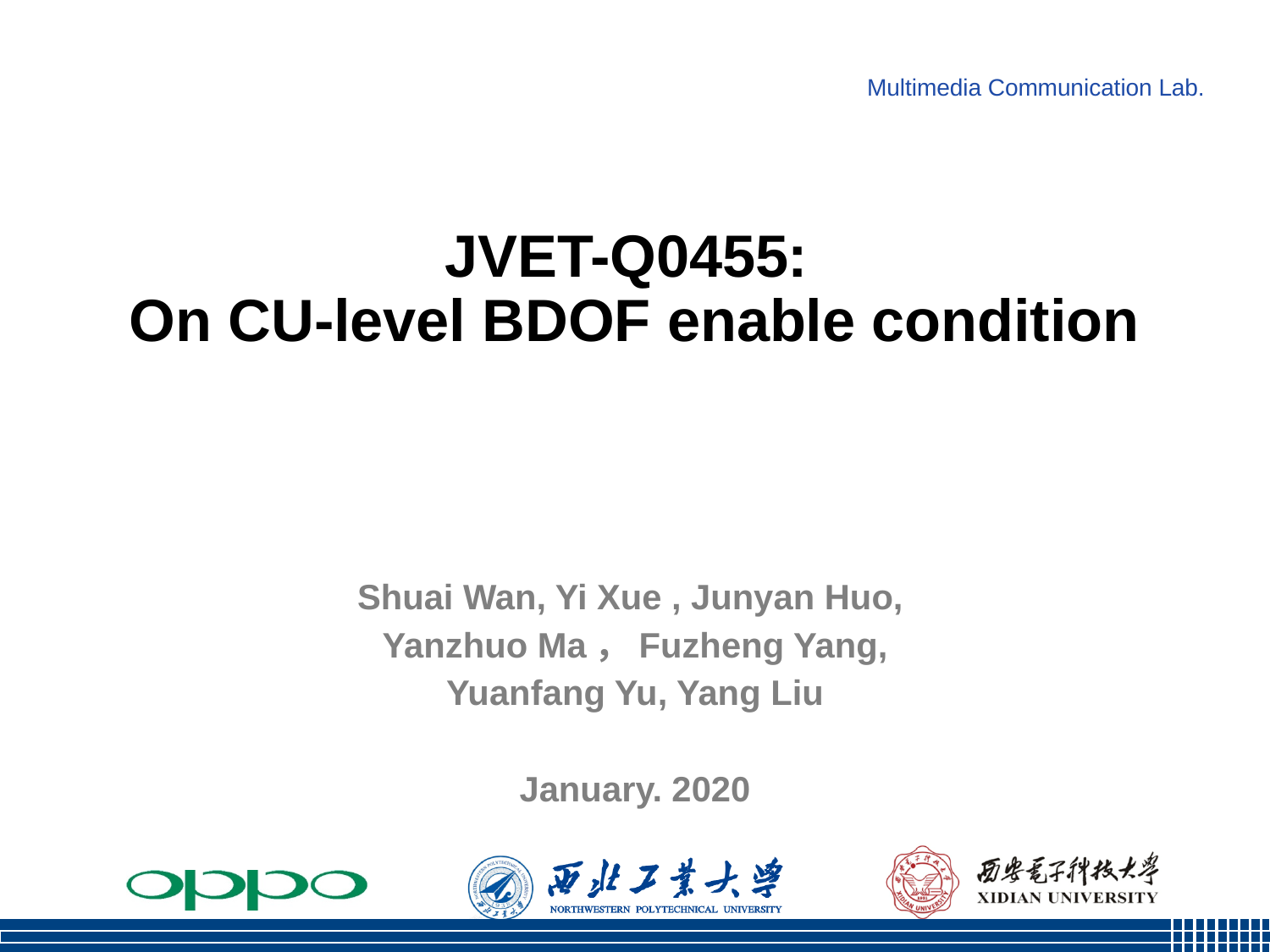

# JVET-Q0455: On CU-level BDOF enable condition
Shuai Wan, Yi Xue , Junyan Huo,
Yanzhuo Ma，Fuzheng Yang,
Yuanfang Yu, Yang Liu

January. 2020